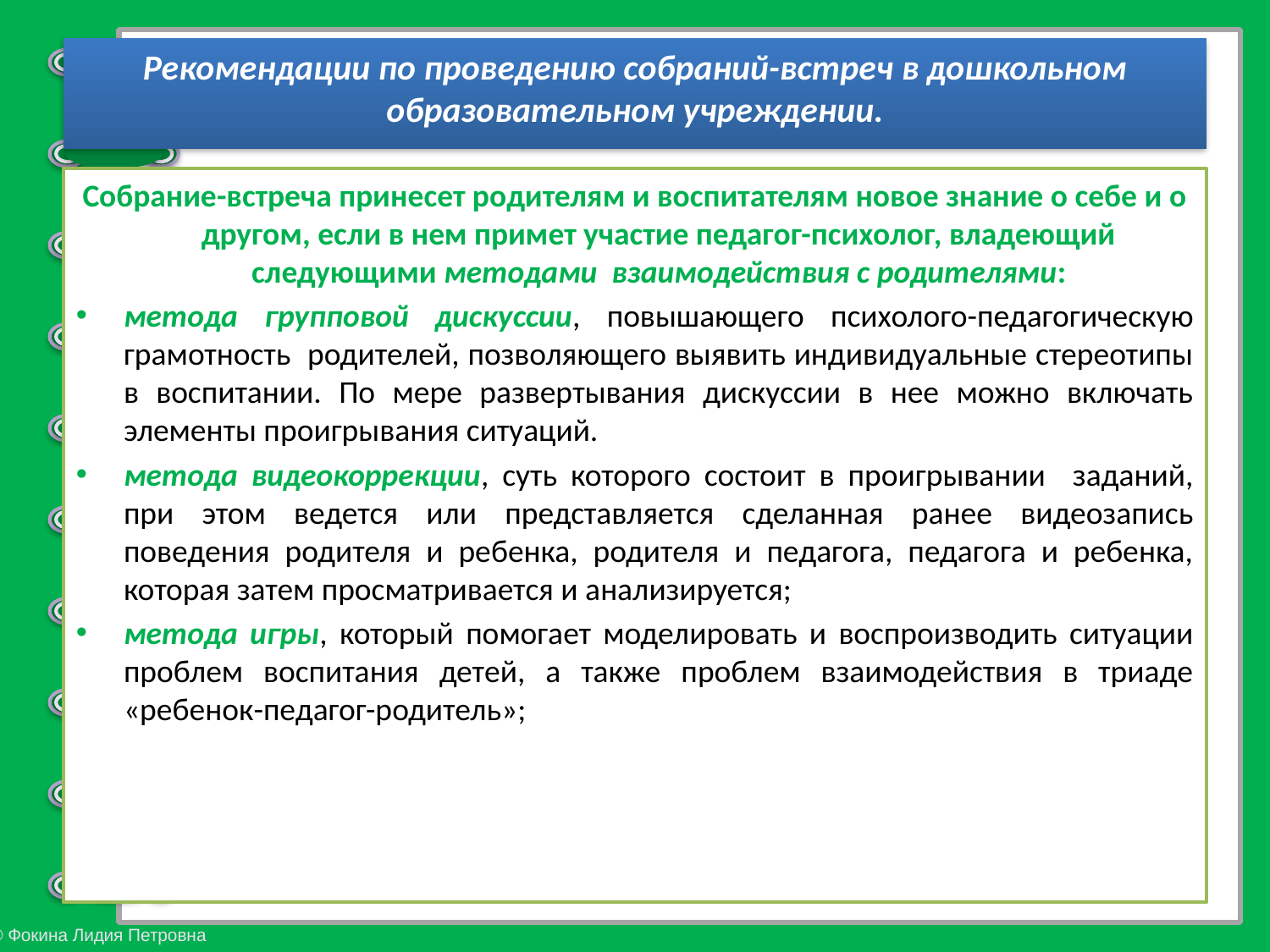

# Рекомендации по проведению собраний-встреч в дошкольном образовательном учреждении.
Собрание-встреча принесет родителям и воспитателям новое знание о себе и о другом, если в нем примет участие педагог-психолог, владеющий следующими методами  взаимодействия с родителями:
метода групповой дискуссии, повышающего психолого-педагогическую грамотность  родителей, позволяющего выявить индивидуальные стереотипы в воспитании. По мере развертывания дискуссии в нее можно включать элементы проигрывания ситуаций.
метода видеокоррекции, суть которого состоит в проигрывании  заданий, при этом ведется или представляется сделанная ранее видеозапись поведения родителя и ребенка, родителя и педагога, педагога и ребенка, которая затем просматривается и анализируется;
метода игры, который помогает моделировать и воспроизводить ситуации проблем воспитания детей, а также проблем взаимодействия в триаде «ребенок-педагог-родитель»;